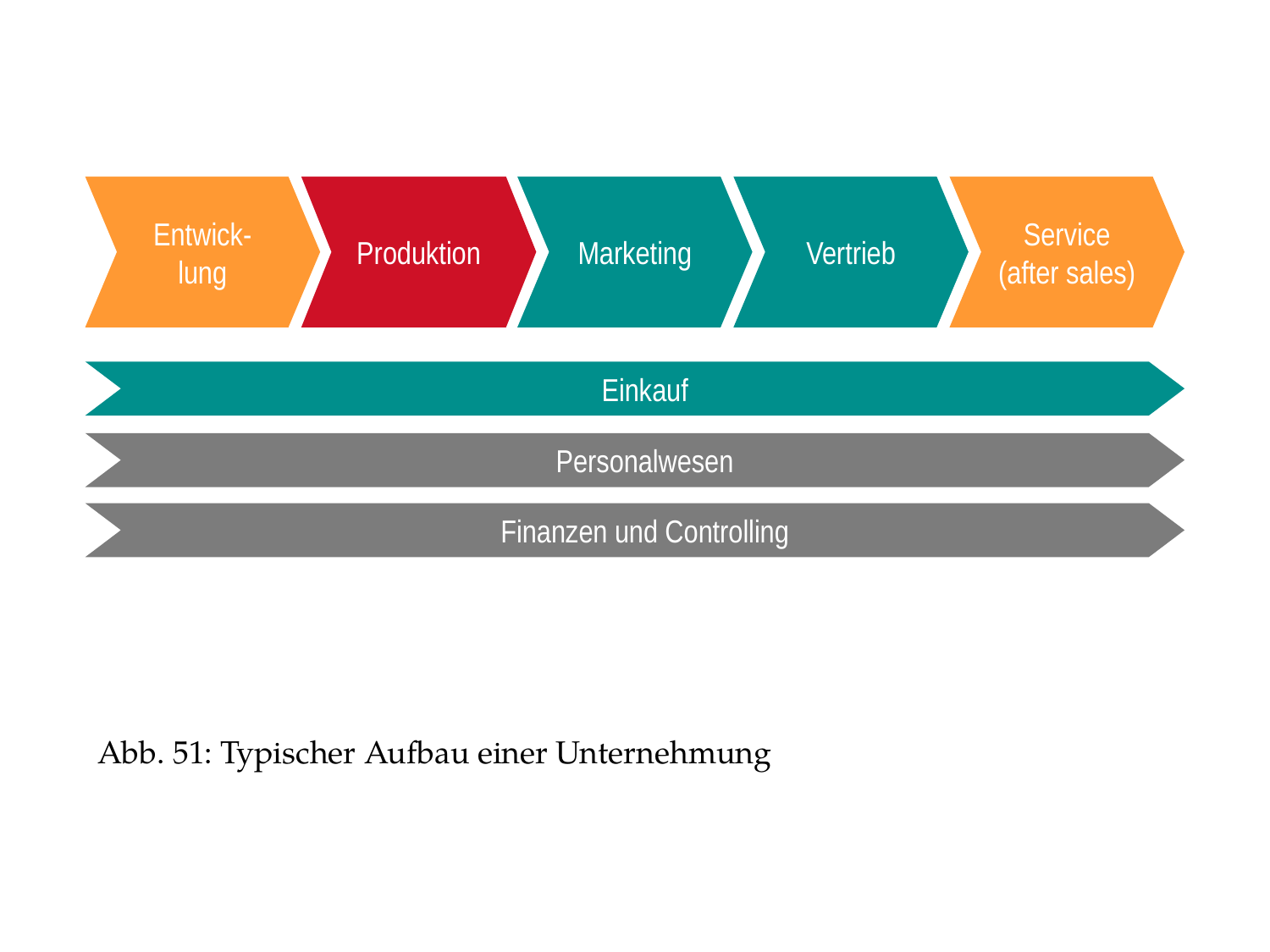

Entwick-
lung
Produktion
Marketing
Vertrieb
Service
(after sales)
Einkauf
Personalwesen
Finanzen und Controlling
Abb. 51: Typischer Aufbau einer Unternehmung